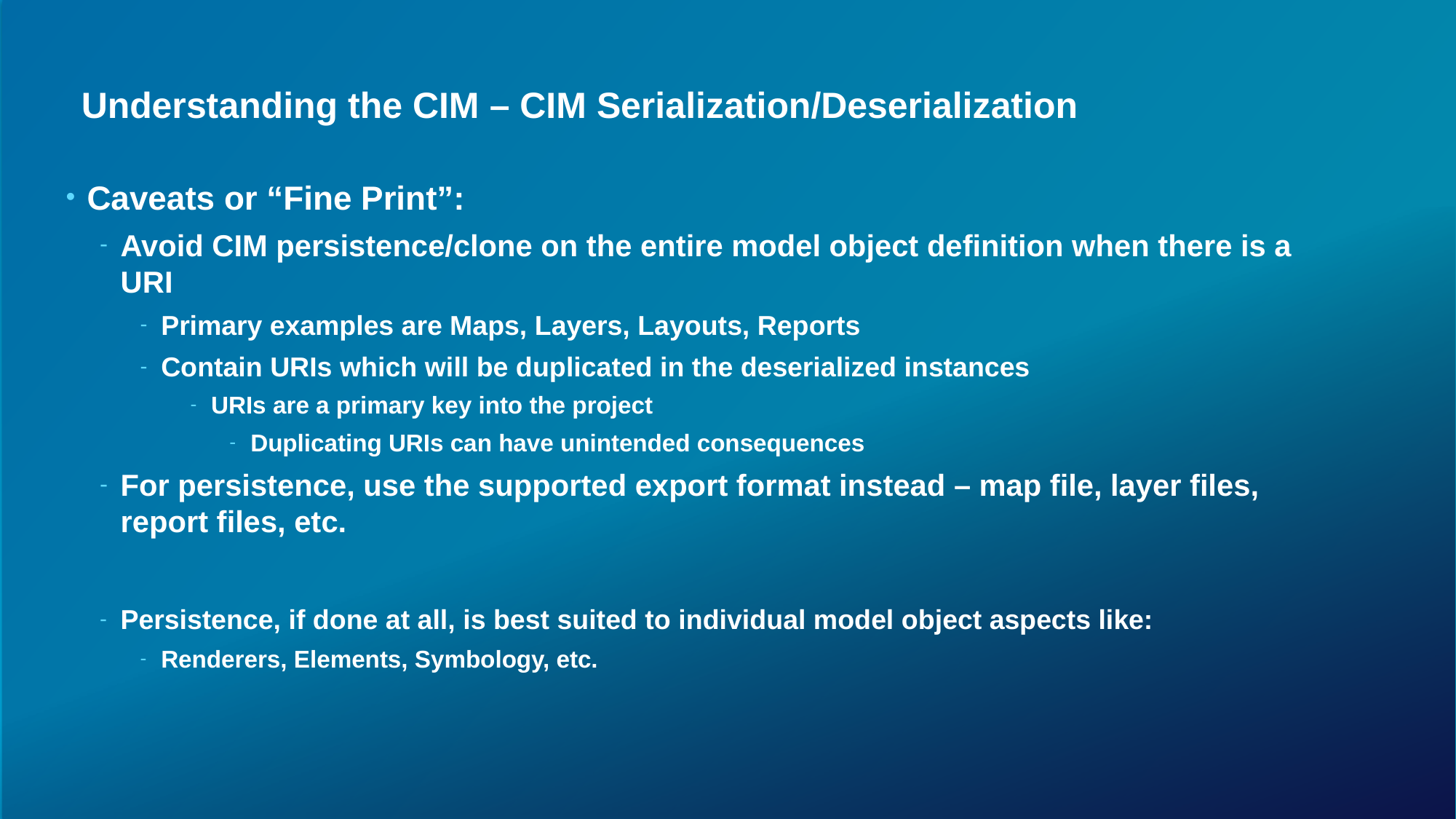

# Understanding the CIM – CIM Serialization/Deserialization

Caveats or “Fine Print”:
Avoid CIM persistence/clone on the entire model object definition when there is a URI
Primary examples are Maps, Layers, Layouts, Reports
Contain URIs which will be duplicated in the deserialized instances
URIs are a primary key into the project
Duplicating URIs can have unintended consequences
For persistence, use the supported export format instead – map file, layer files, report files, etc.

Persistence, if done at all, is best suited to individual model object aspects like:
Renderers, Elements, Symbology, etc.